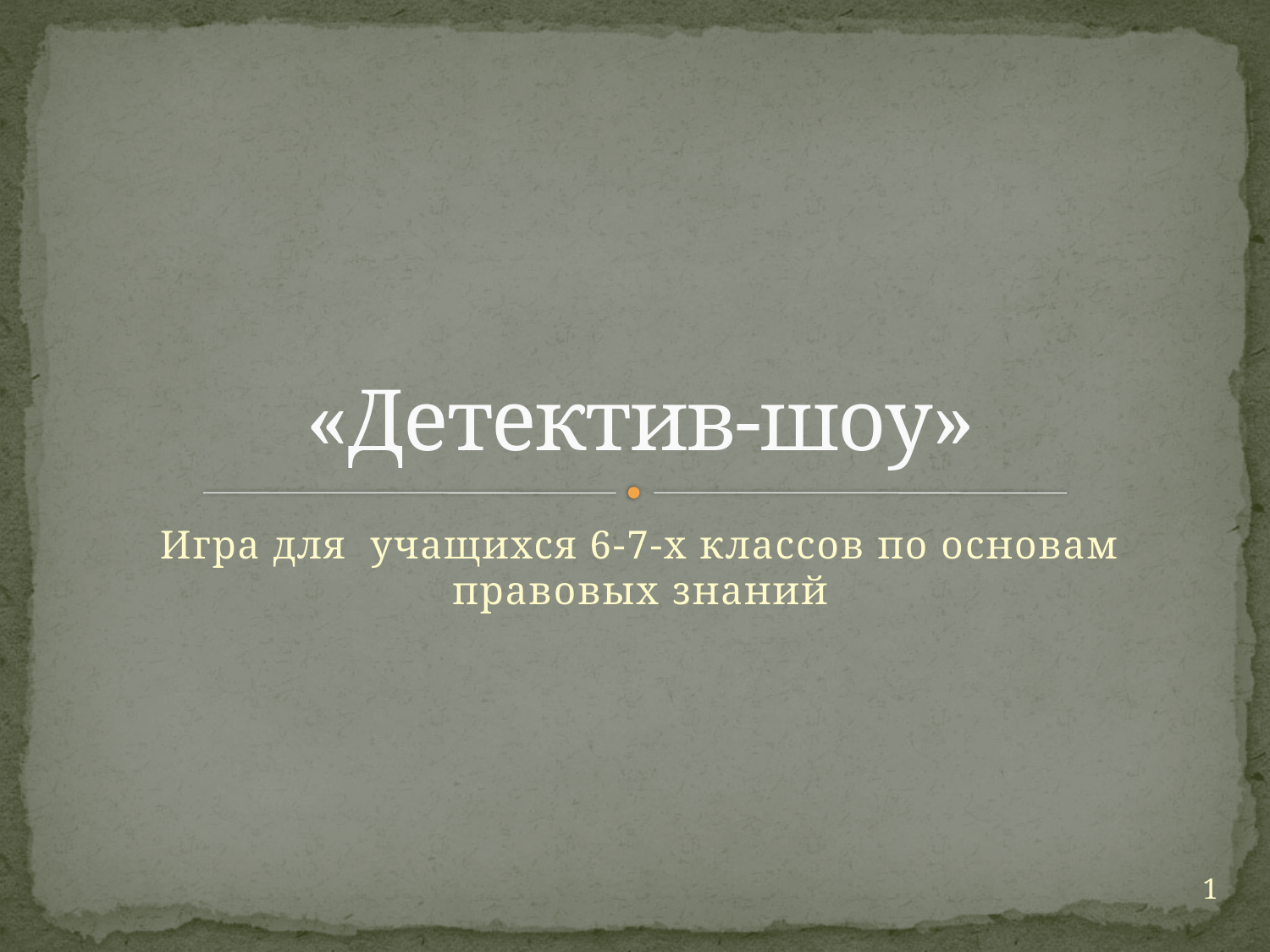

# «Детектив-шоу»
Игра для  учащихся 6-7-х классов по основам правовых знаний
1